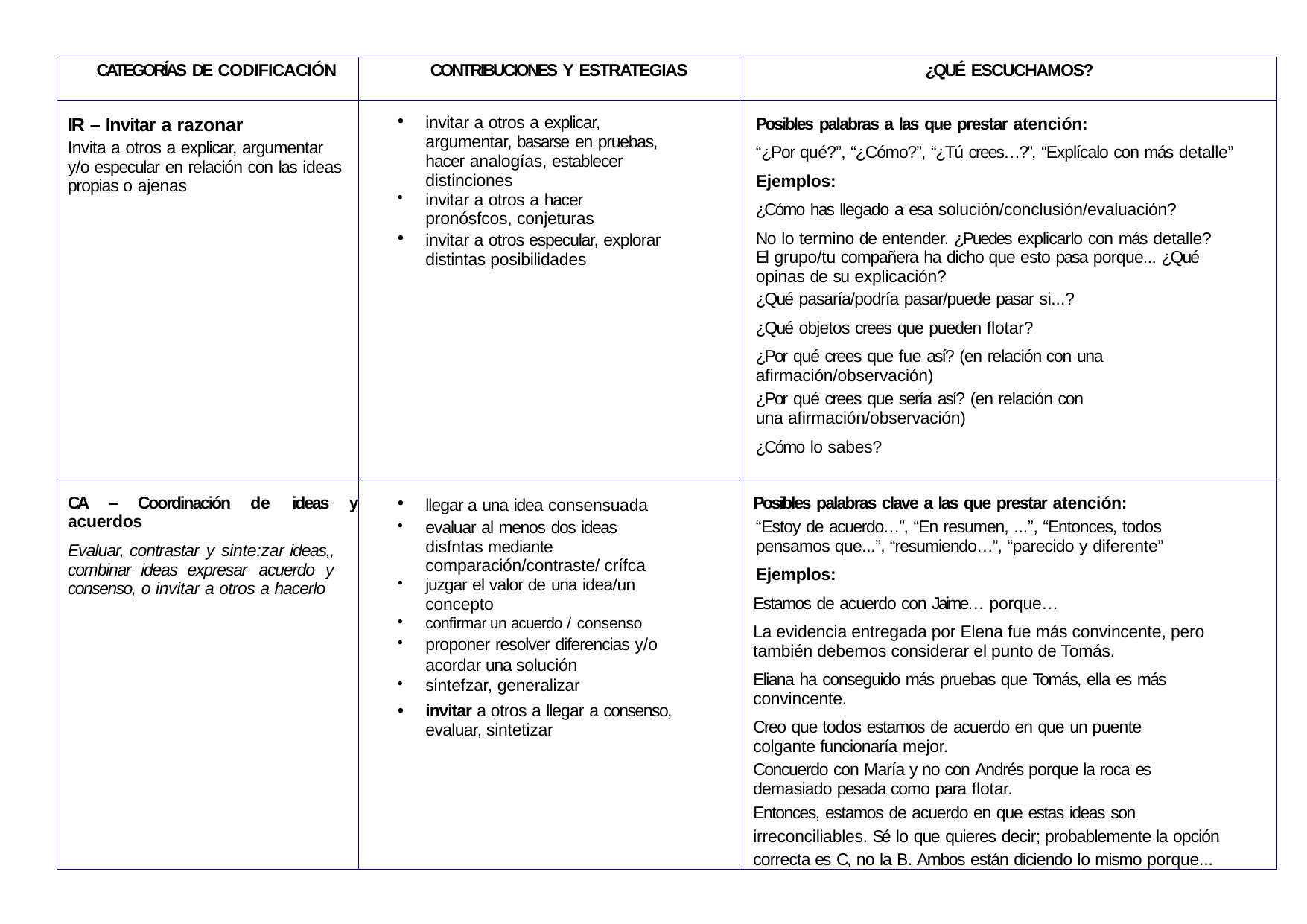

| CATEGORÍAS DE CODIFICACIÓN | CONTRIBUCIONES Y ESTRATEGIAS | ¿QUÉ ESCUCHAMOS? |
| --- | --- | --- |
| IR – Invitar a razonar Invita a otros a explicar, argumentar y/o especular en relación con las ideas propias o ajenas | invitar a otros a explicar, argumentar, basarse en pruebas, hacer analogías, establecer distinciones invitar a otros a hacer pronósfcos, conjeturas invitar a otros especular, explorar distintas posibilidades | Posibles palabras a las que prestar atención: “¿Por qué?”, “¿Cómo?”, “¿Tú crees…?”, “Explícalo con más detalle” Ejemplos: ¿Cómo has llegado a esa solución/conclusión/evaluación? No lo termino de entender. ¿Puedes explicarlo con más detalle? El grupo/tu compañera ha dicho que esto pasa porque... ¿Qué opinas de su explicación? ¿Qué pasaría/podría pasar/puede pasar si...? ¿Qué objetos crees que pueden ﬂotar? ¿Por qué crees que fue así? (en relación con una aﬁrmación/observación) ¿Por qué crees que sería así? (en relación con una aﬁrmación/observación) ¿Cómo lo sabes? |
| CA – Coordinación de ideas y acuerdos Evaluar, contrastar y sinte;zar ideas,, combinar ideas expresar acuerdo y consenso, o invitar a otros a hacerlo | llegar a una idea consensuada evaluar al menos dos ideas disfntas mediante comparación/contraste/ crífca juzgar el valor de una idea/un concepto conﬁrmar un acuerdo / consenso proponer resolver diferencias y/o acordar una solución sintefzar, generalizar invitar a otros a llegar a consenso, evaluar, sintetizar | Posibles palabras clave a las que prestar atención: “Estoy de acuerdo…”, “En resumen, ...”, “Entonces, todos pensamos que...”, “resumiendo…”, “parecido y diferente” Ejemplos: Estamos de acuerdo con Jaime… porque… La evidencia entregada por Elena fue más convincente, pero también debemos considerar el punto de Tomás. Eliana ha conseguido más pruebas que Tomás, ella es más convincente. Creo que todos estamos de acuerdo en que un puente colgante funcionaría mejor. Concuerdo con María y no con Andrés porque la roca es demasiado pesada como para ﬂotar. Entonces, estamos de acuerdo en que estas ideas son irreconciliables. Sé lo que quieres decir; probablemente la opción correcta es C, no la B. Ambos están diciendo lo mismo porque... |